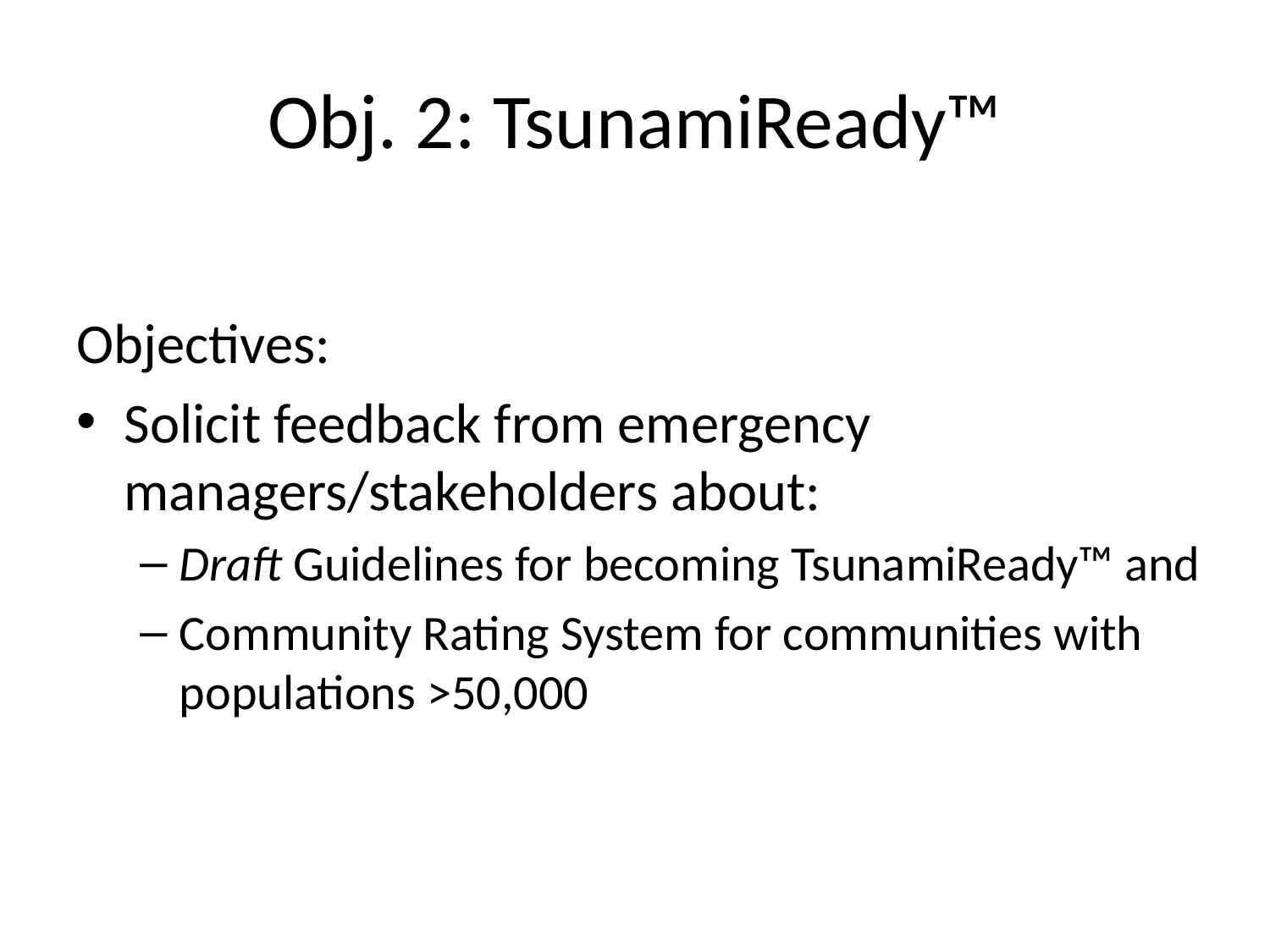

# Obj. 2: TsunamiReady™

Objectives:
Solicit feedback from emergency managers/stakeholders about:
Draft Guidelines for becoming TsunamiReady™ and
Community Rating System for communities with populations >50,000